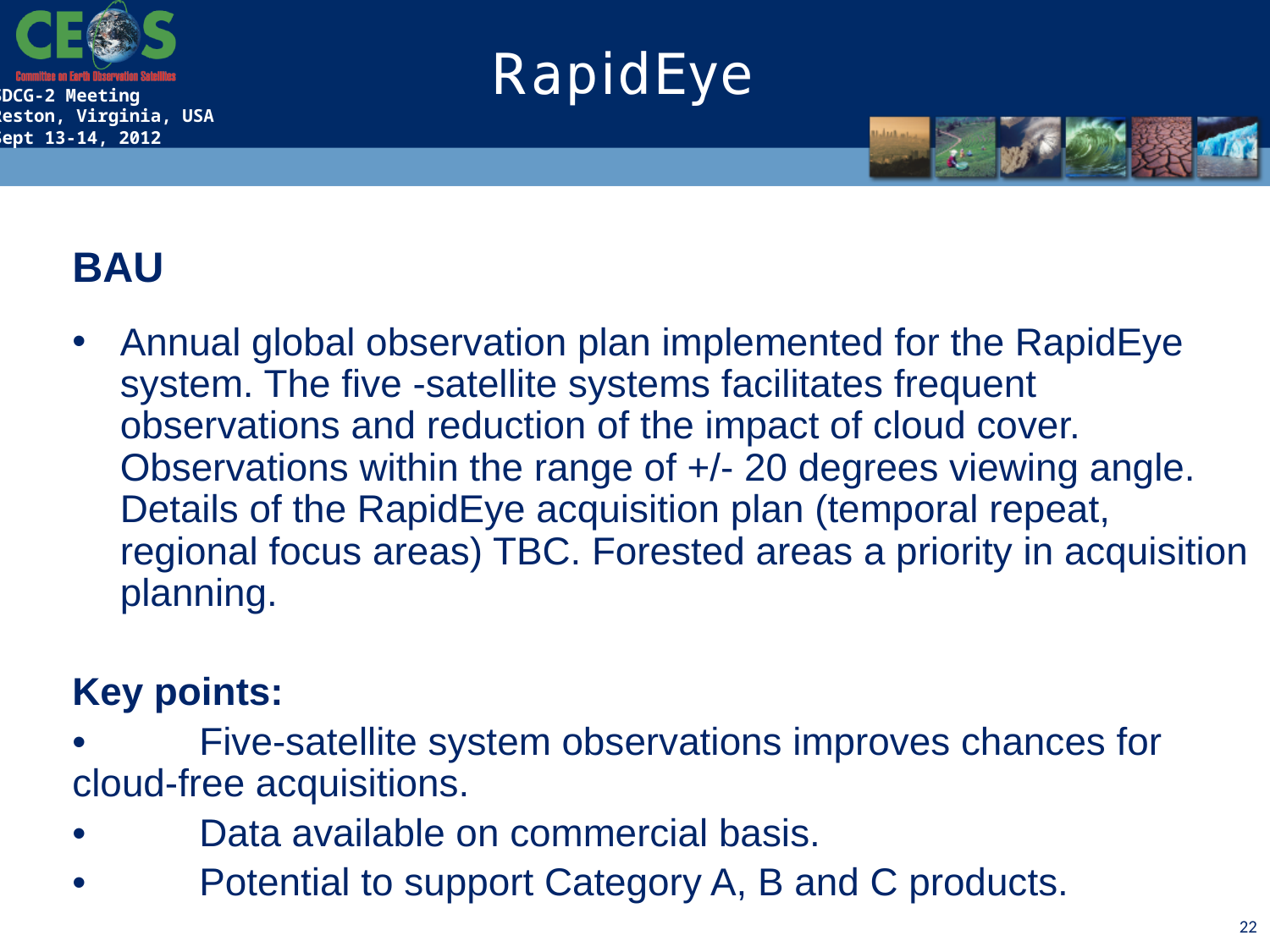

RapidEye
BAU

Annual global observation plan implemented for the RapidEye system. The five -satellite systems facilitates frequent observations and reduction of the impact of cloud cover. Observations within the range of +/- 20 degrees viewing angle. Details of the RapidEye acquisition plan (temporal repeat, regional focus areas) TBC. Forested areas a priority in acquisition planning.

Key points:
•	Five-satellite system observations improves chances for cloud-free acquisitions.
•	Data available on commercial basis.
•	Potential to support Category A, B and C products.
22